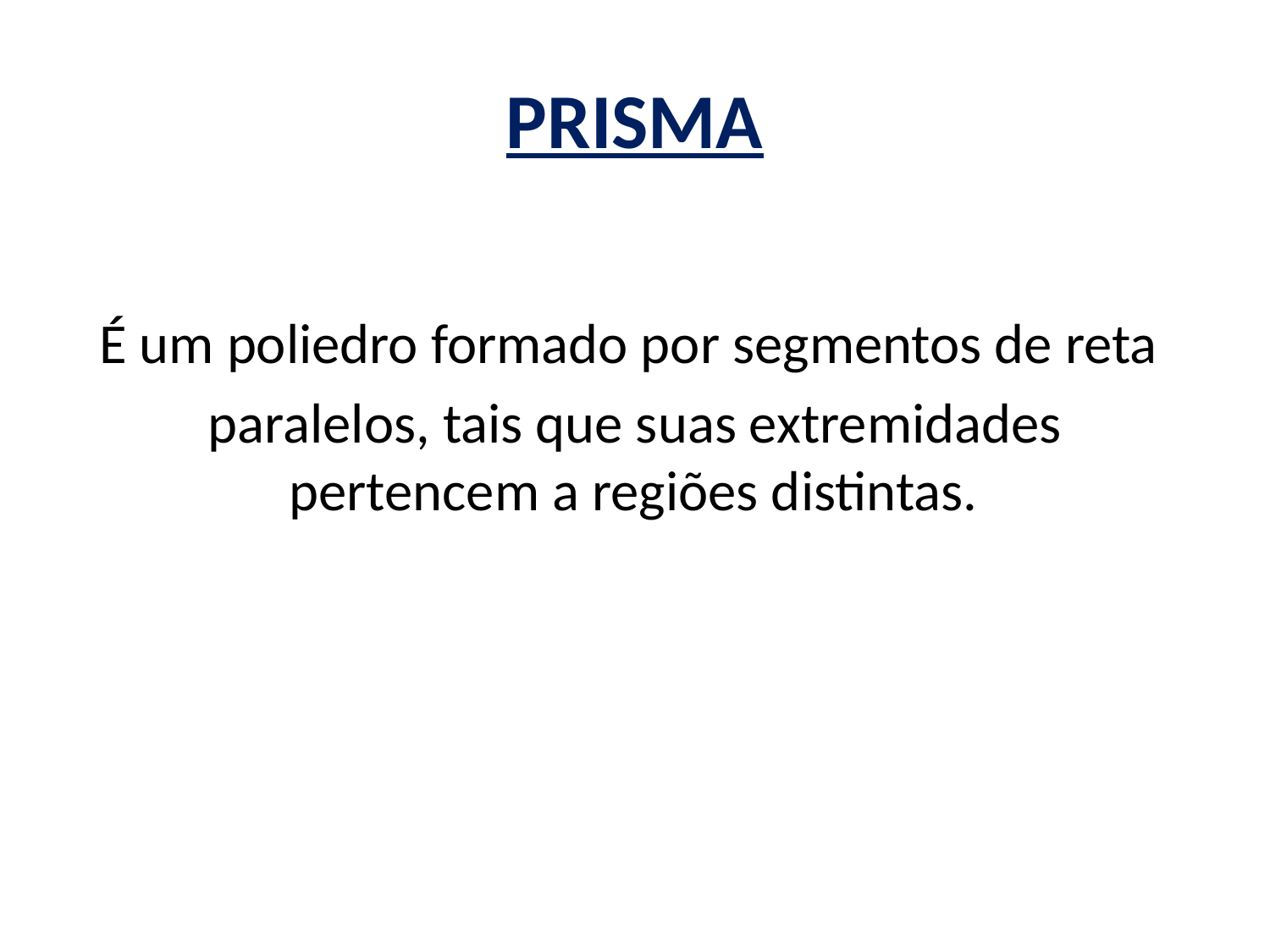

# PRISMA

É um poliedro formado por segmentos de reta
paralelos, tais que suas extremidades pertencem a regiões distintas.